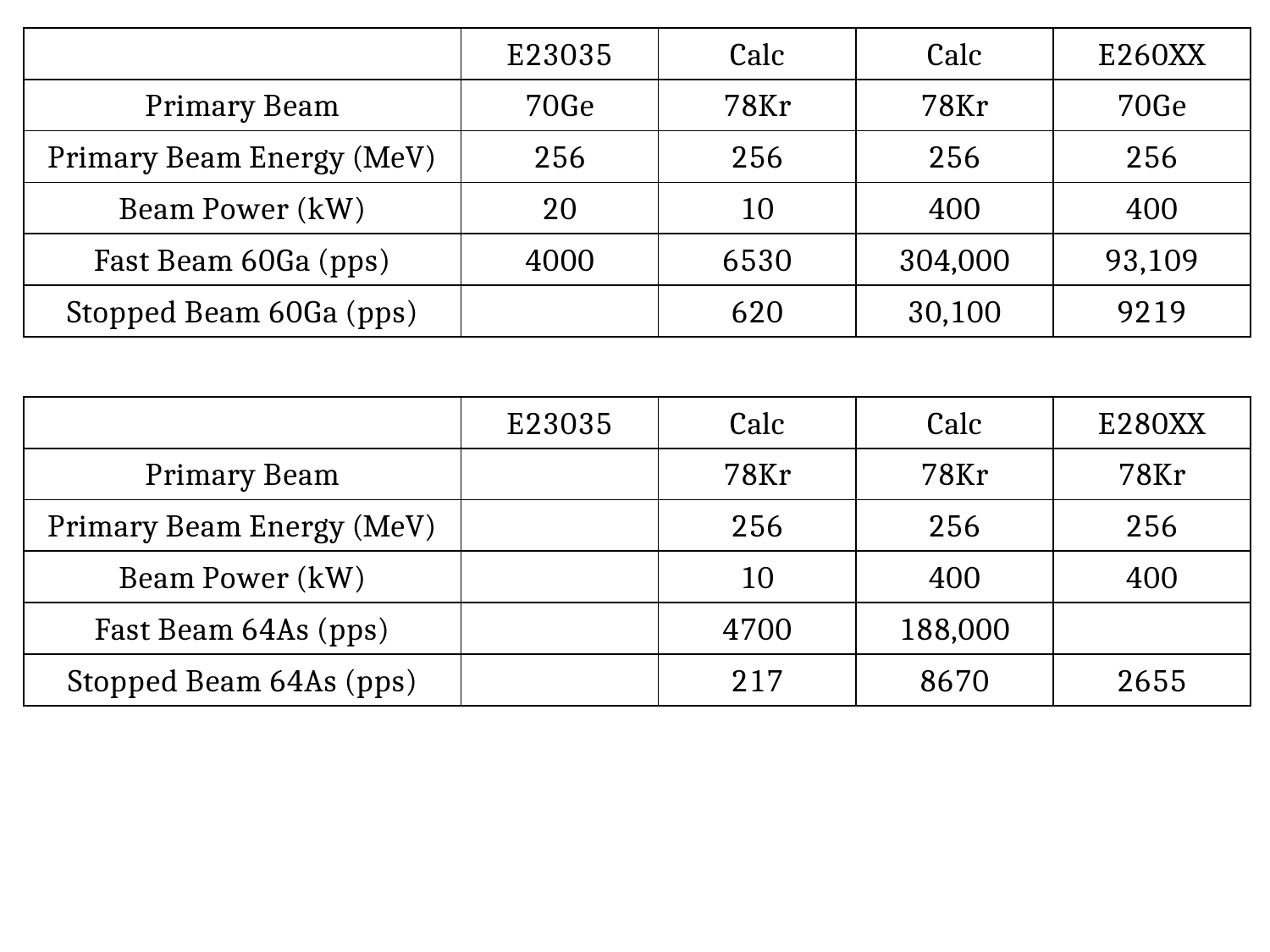

|  | E23035 | Calc | Calc | E260XX |
| --- | --- | --- | --- | --- |
| Primary Beam | 70Ge | 78Kr | 78Kr | 70Ge |
| Primary Beam Energy (MeV) | 256 | 256 | 256 | 256 |
| Beam Power (kW) | 20 | 10 | 400 | 400 |
| Fast Beam 60Ga (pps) | 4000 | 6530 | 304,000 | 93,109 |
| Stopped Beam 60Ga (pps) |  | 620 | 30,100 | 9219 |
|  | E23035 | Calc | Calc | E280XX |
| --- | --- | --- | --- | --- |
| Primary Beam |  | 78Kr | 78Kr | 78Kr |
| Primary Beam Energy (MeV) |  | 256 | 256 | 256 |
| Beam Power (kW) |  | 10 | 400 | 400 |
| Fast Beam 64As (pps) |  | 4700 | 188,000 |  |
| Stopped Beam 64As (pps) |  | 217 | 8670 | 2655 |